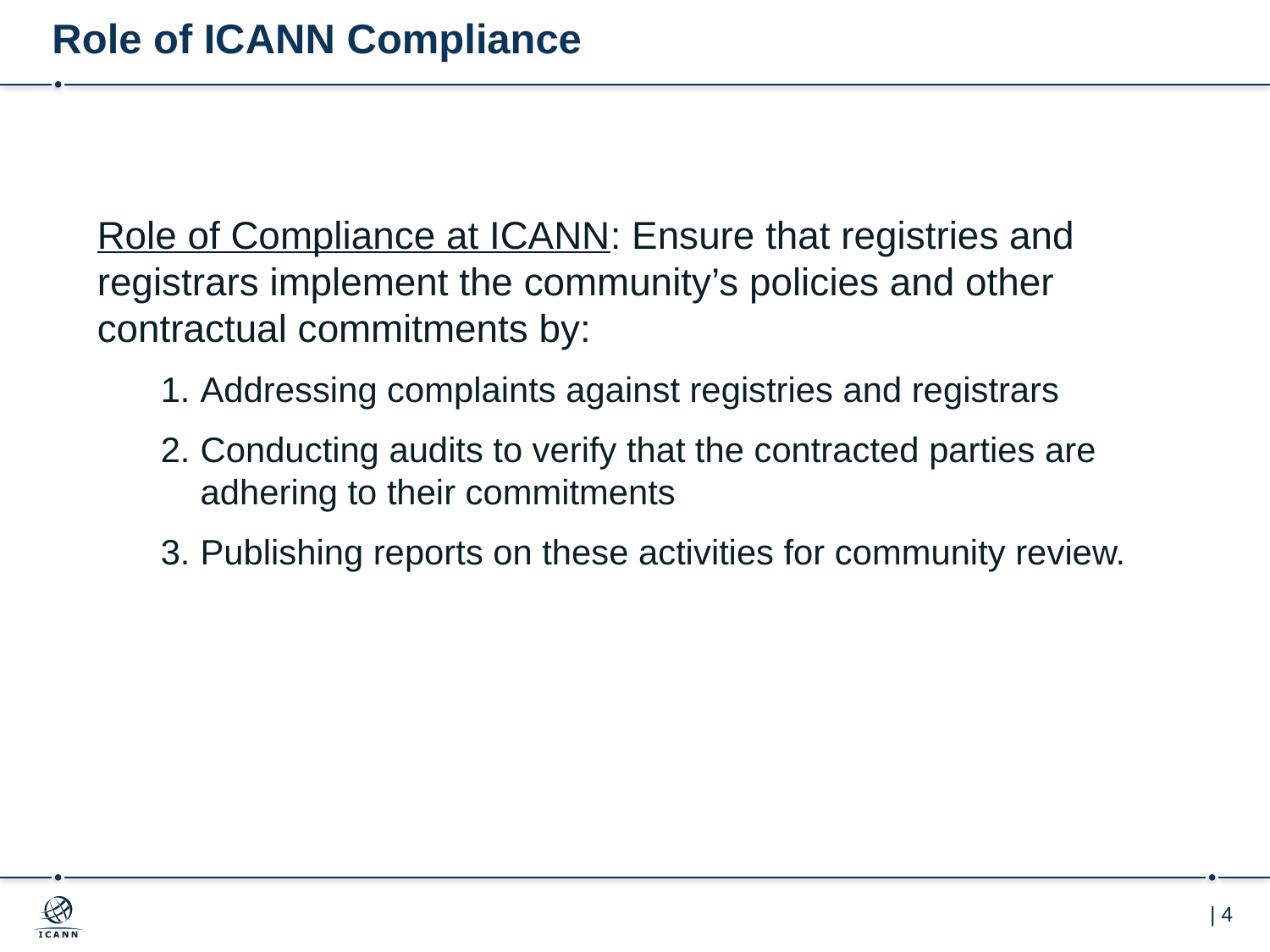

# Role of ICANN Compliance
Role of Compliance at ICANN: Ensure that registries and registrars implement the community’s policies and other contractual commitments by:
Addressing complaints against registries and registrars
Conducting audits to verify that the contracted parties are adhering to their commitments
Publishing reports on these activities for community review.